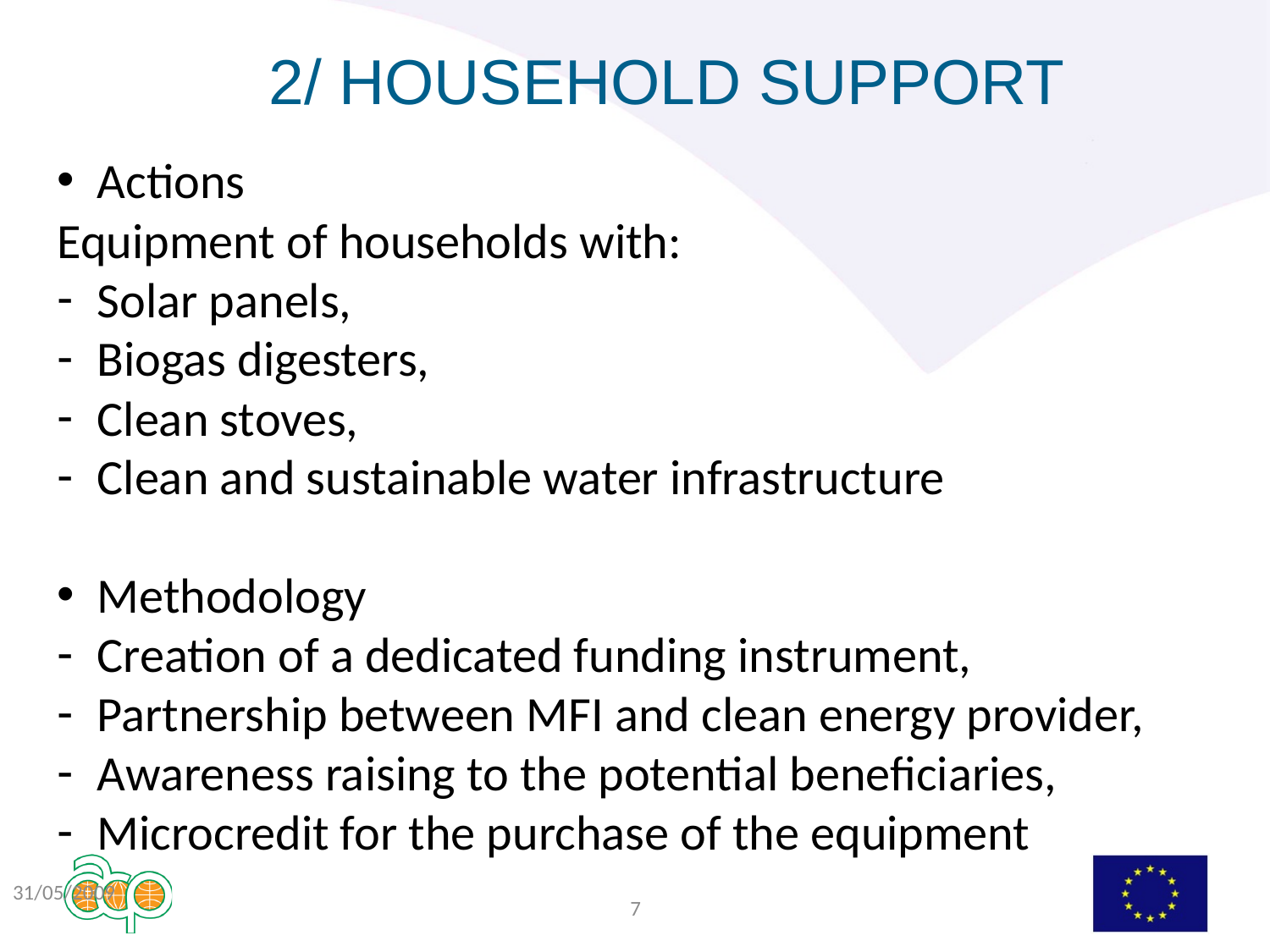

# 2/ HOUSEHOLD support
Actions
Equipment of households with:
Solar panels,
Biogas digesters,
Clean stoves,
Clean and sustainable water infrastructure

Methodology
Creation of a dedicated funding instrument,
Partnership between MFI and clean energy provider,
Awareness raising to the potential beneficiaries,
Microcredit for the purchase of the equipment

31/05/2009
7